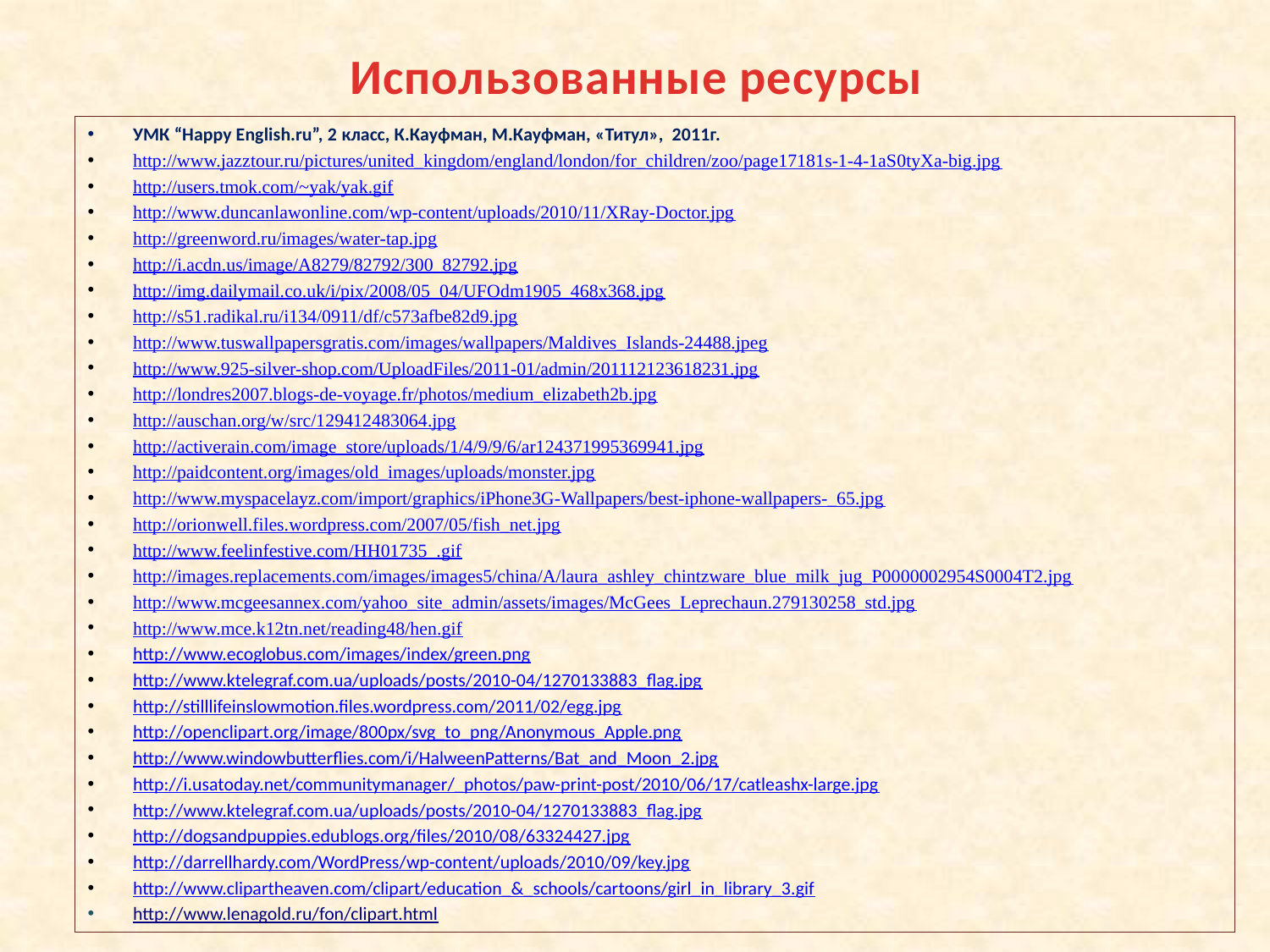

# Использованные ресурсы
УМК “Happy English.ru”, 2 класс, К.Кауфман, М.Кауфман, «Титул»,  2011г.
http://www.jazztour.ru/pictures/united_kingdom/england/london/for_children/zoo/page17181s-1-4-1aS0tyXa-big.jpg
http://users.tmok.com/~yak/yak.gif
http://www.duncanlawonline.com/wp-content/uploads/2010/11/XRay-Doctor.jpg
http://greenword.ru/images/water-tap.jpg
http://i.acdn.us/image/A8279/82792/300_82792.jpg
http://img.dailymail.co.uk/i/pix/2008/05_04/UFOdm1905_468x368.jpg
http://s51.radikal.ru/i134/0911/df/c573afbe82d9.jpg
http://www.tuswallpapersgratis.com/images/wallpapers/Maldives_Islands-24488.jpeg
http://www.925-silver-shop.com/UploadFiles/2011-01/admin/201112123618231.jpg
http://londres2007.blogs-de-voyage.fr/photos/medium_elizabeth2b.jpg
http://auschan.org/w/src/129412483064.jpg
http://activerain.com/image_store/uploads/1/4/9/9/6/ar124371995369941.jpg
http://paidcontent.org/images/old_images/uploads/monster.jpg
http://www.myspacelayz.com/import/graphics/iPhone3G-Wallpapers/best-iphone-wallpapers-_65.jpg
http://orionwell.files.wordpress.com/2007/05/fish_net.jpg
http://www.feelinfestive.com/HH01735_.gif
http://images.replacements.com/images/images5/china/A/laura_ashley_chintzware_blue_milk_jug_P0000002954S0004T2.jpg
http://www.mcgeesannex.com/yahoo_site_admin/assets/images/McGees_Leprechaun.279130258_std.jpg
http://www.mce.k12tn.net/reading48/hen.gif
http://www.ecoglobus.com/images/index/green.png
http://www.ktelegraf.com.ua/uploads/posts/2010-04/1270133883_flag.jpg
http://stilllifeinslowmotion.files.wordpress.com/2011/02/egg.jpg
http://openclipart.org/image/800px/svg_to_png/Anonymous_Apple.png
http://www.windowbutterflies.com/i/HalweenPatterns/Bat_and_Moon_2.jpg
http://i.usatoday.net/communitymanager/_photos/paw-print-post/2010/06/17/catleashx-large.jpg
http://www.ktelegraf.com.ua/uploads/posts/2010-04/1270133883_flag.jpg
http://dogsandpuppies.edublogs.org/files/2010/08/63324427.jpg
http://darrellhardy.com/WordPress/wp-content/uploads/2010/09/key.jpg
http://www.clipartheaven.com/clipart/education_&_schools/cartoons/girl_in_library_3.gif
http://www.lenagold.ru/fon/clipart.html